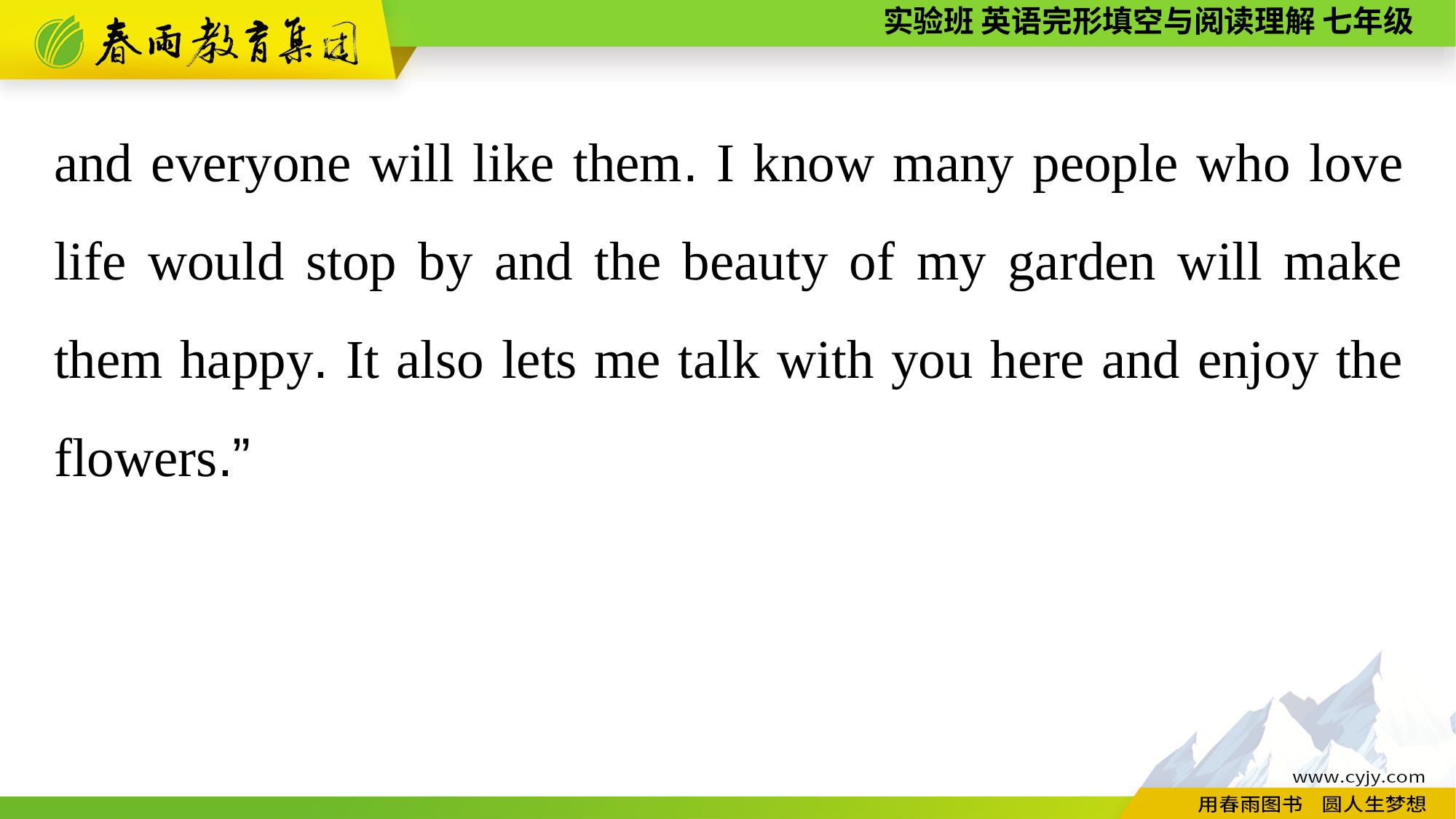

and everyone will like them. I know many people who love life would stop by and the beauty of my garden will make them happy. It also lets me talk with you here and enjoy the flowers.”